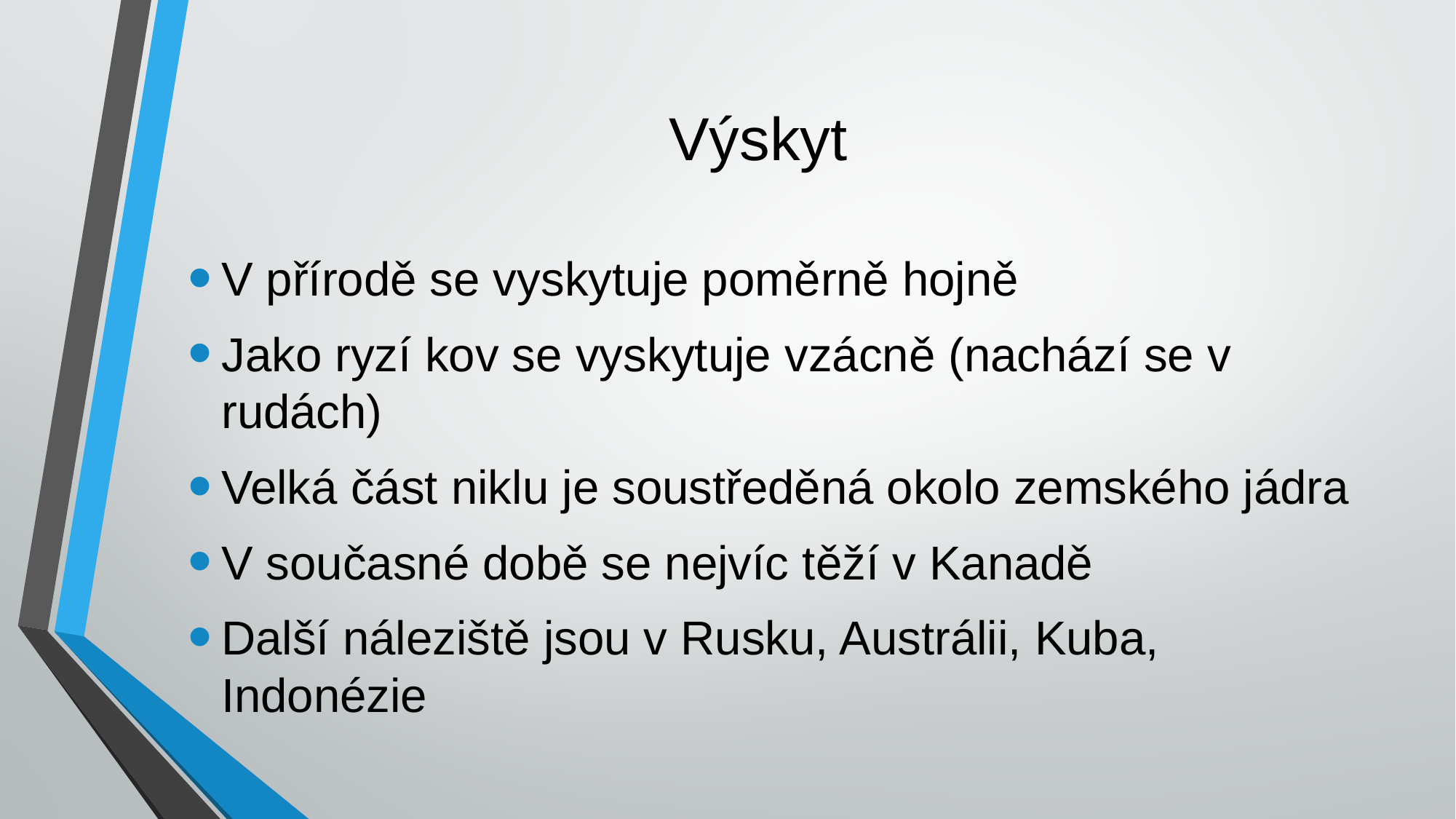

# Výskyt
V přírodě se vyskytuje poměrně hojně
Jako ryzí kov se vyskytuje vzácně (nachází se v rudách)
Velká část niklu je soustředěná okolo zemského jádra
V současné době se nejvíc těží v Kanadě
Další náleziště jsou v Rusku, Austrálii, Kuba, Indonézie